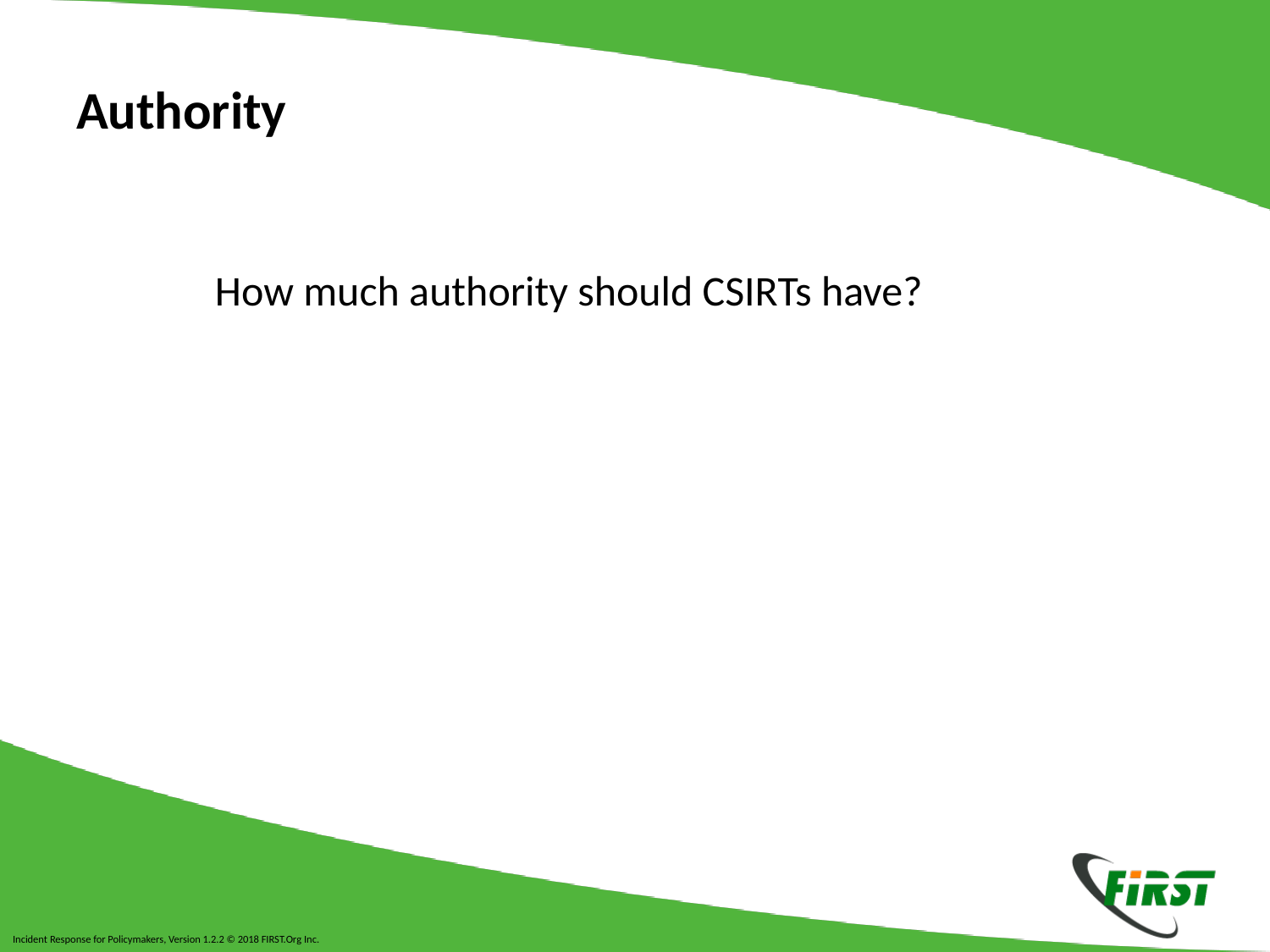

# Authority
How much authority should CSIRTs have?